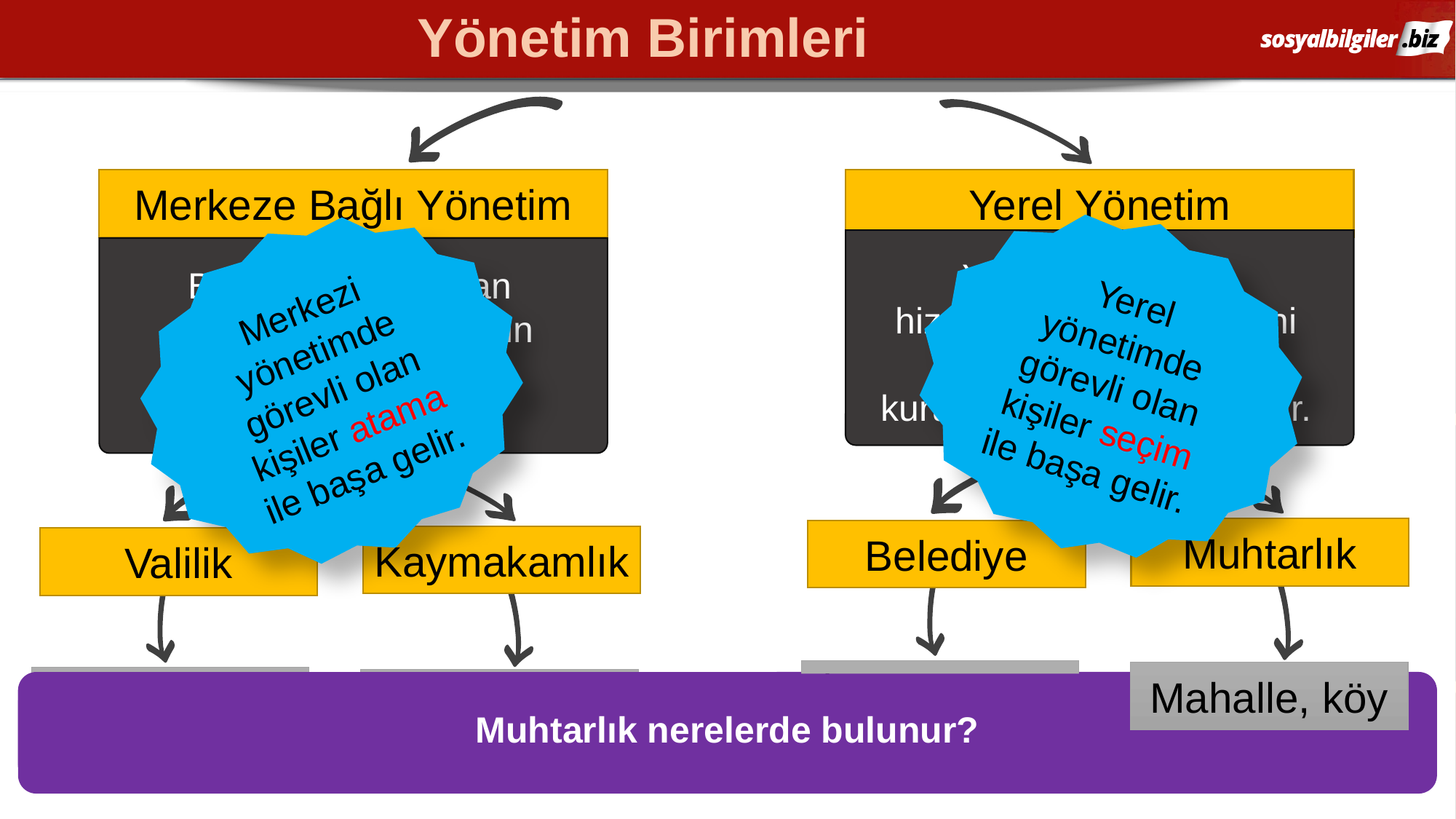

# Yönetim Birimleri

Merkeze Bağlı Yönetim
Yerel Yönetim
Yerel yönetimde görevli olan kişiler seçim ile başa gelir.
Merkezi yönetimde görevli olan kişiler atama ile başa gelir.

Yerleşim yerinde hizmetlerin götürülmesini sağlamak amacı ile kurulan yönetim örgütüdür.

Başkent Ankara’dan görevlendirilen kişilerin aracılığı ile olan yönetimdir.

Muhtarlık
Belediye
Kaymakamlık
Valilik

İl, ilçe, belde
Mahalle, köy
İl
İlçe
Belediye nerelerde bulunur?
Muhtarlık nerelerde bulunur?
Kaymakamlık nerelerde bulunur?
Valilik nerelerde bulunur?